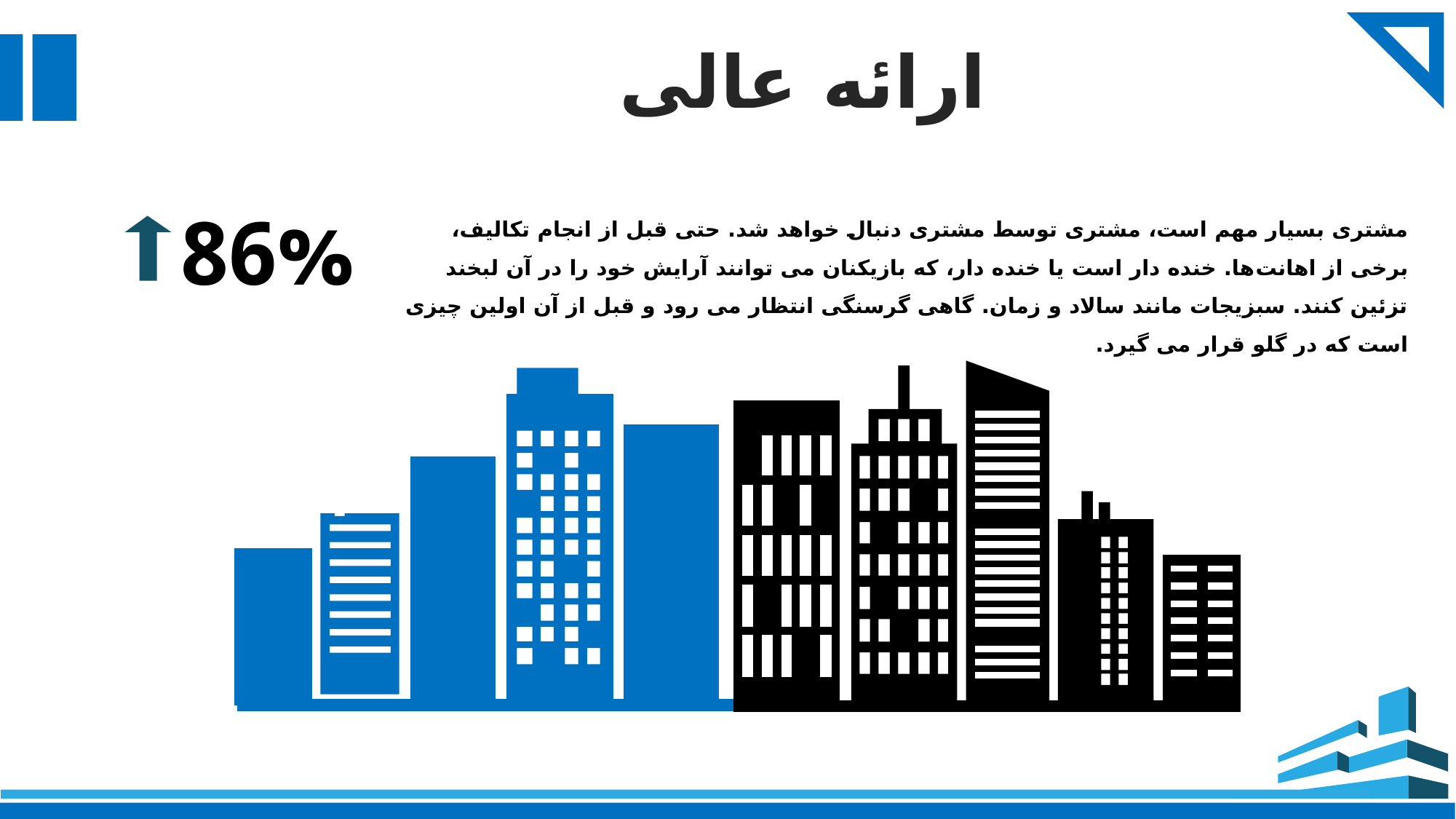

ارائه عالی
86%
مشتری بسیار مهم است، مشتری توسط مشتری دنبال خواهد شد. حتی قبل از انجام تکالیف، برخی از اهانت‌ها. خنده دار است یا خنده دار، که بازیکنان می توانند آرایش خود را در آن لبخند تزئین کنند. سبزیجات مانند سالاد و زمان. گاهی گرسنگی انتظار می رود و قبل از آن اولین چیزی است که در گلو قرار می گیرد.